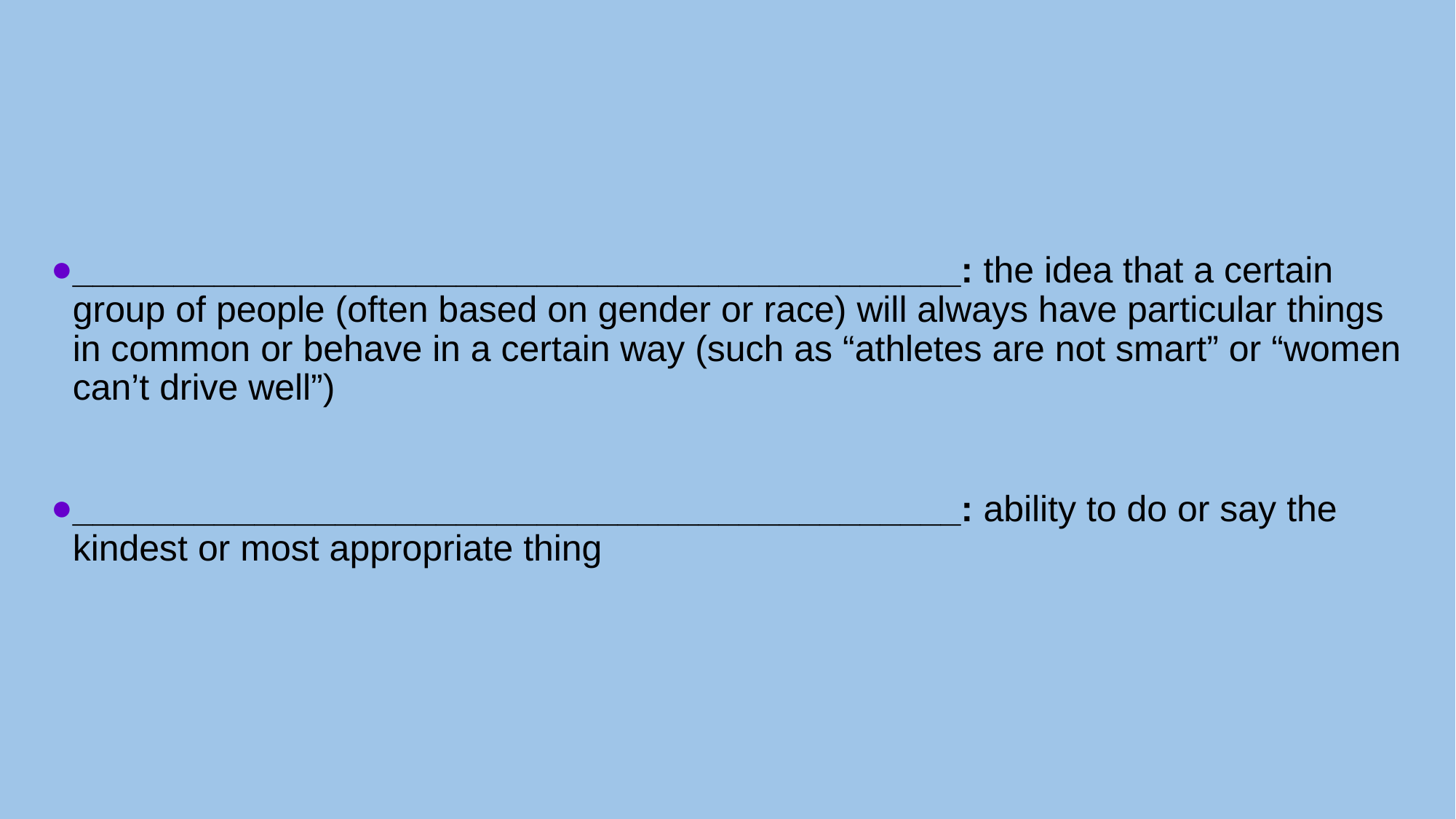

____________________________________________: the idea that a certain group of people (often based on gender or race) will always have particular things in common or behave in a certain way (such as “athletes are not smart” or “women can’t drive well”)

____________________________________________: ability to do or say the kindest or most appropriate thing